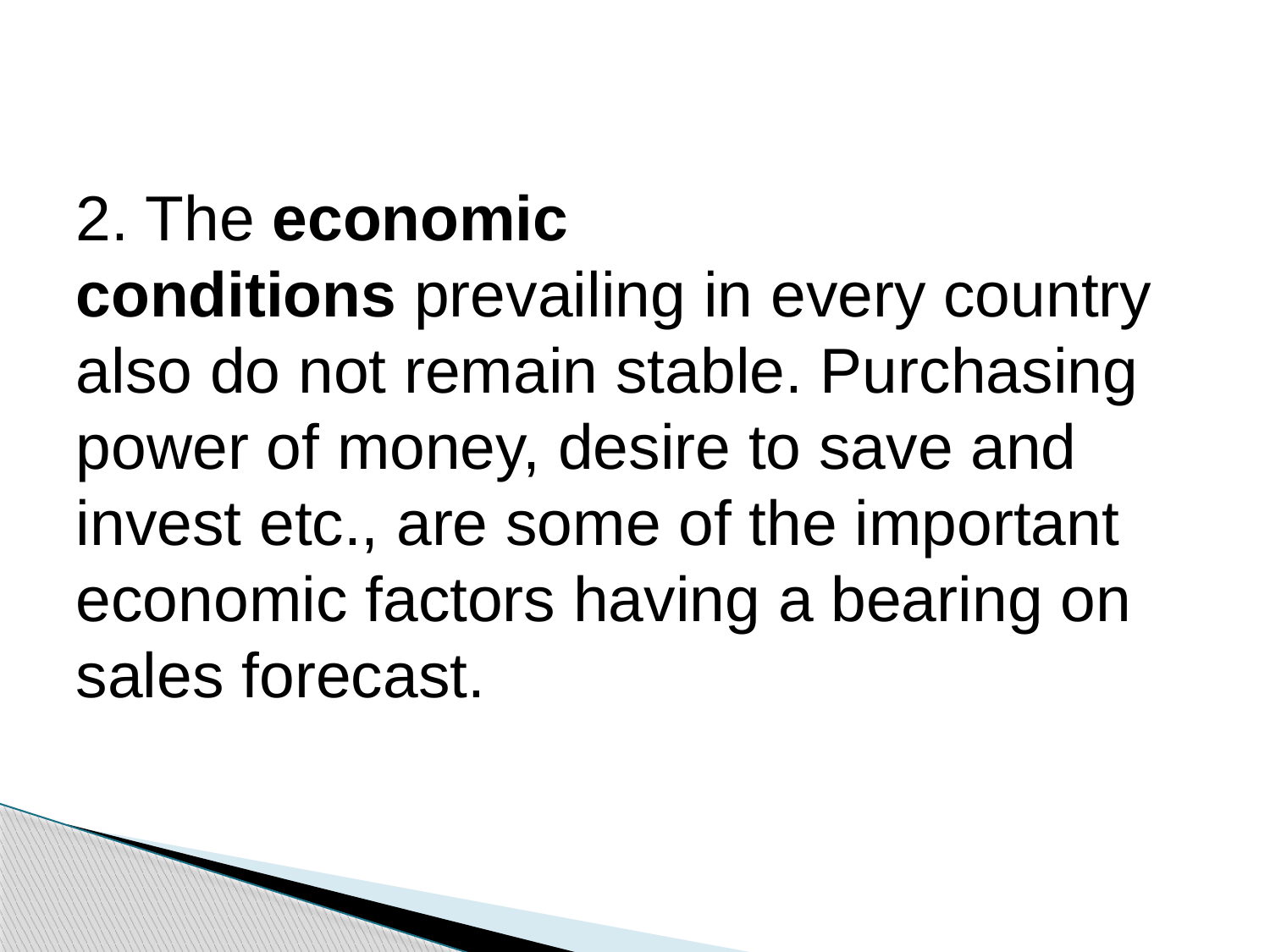

2. The economic conditions prevailing in every country also do not remain stable. Purchasing power of money, desire to save and invest etc., are some of the important economic factors having a bearing on sales forecast.